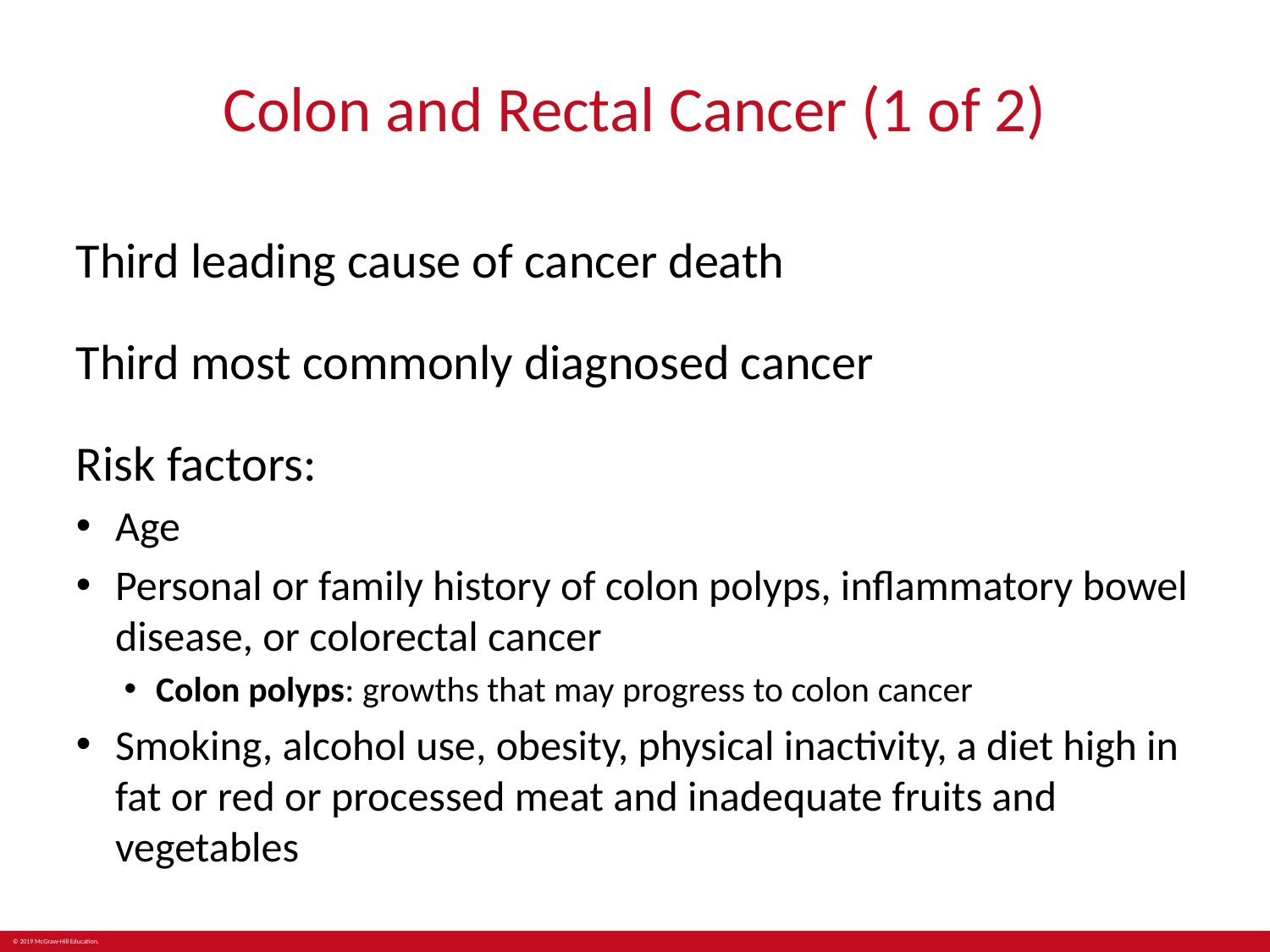

# Colon and Rectal Cancer (1 of 2)
Third leading cause of cancer death
Third most commonly diagnosed cancer
Risk factors:
Age
Personal or family history of colon polyps, inflammatory bowel disease, or colorectal cancer
Colon polyps: growths that may progress to colon cancer
Smoking, alcohol use, obesity, physical inactivity, a diet high in fat or red or processed meat and inadequate fruits and vegetables